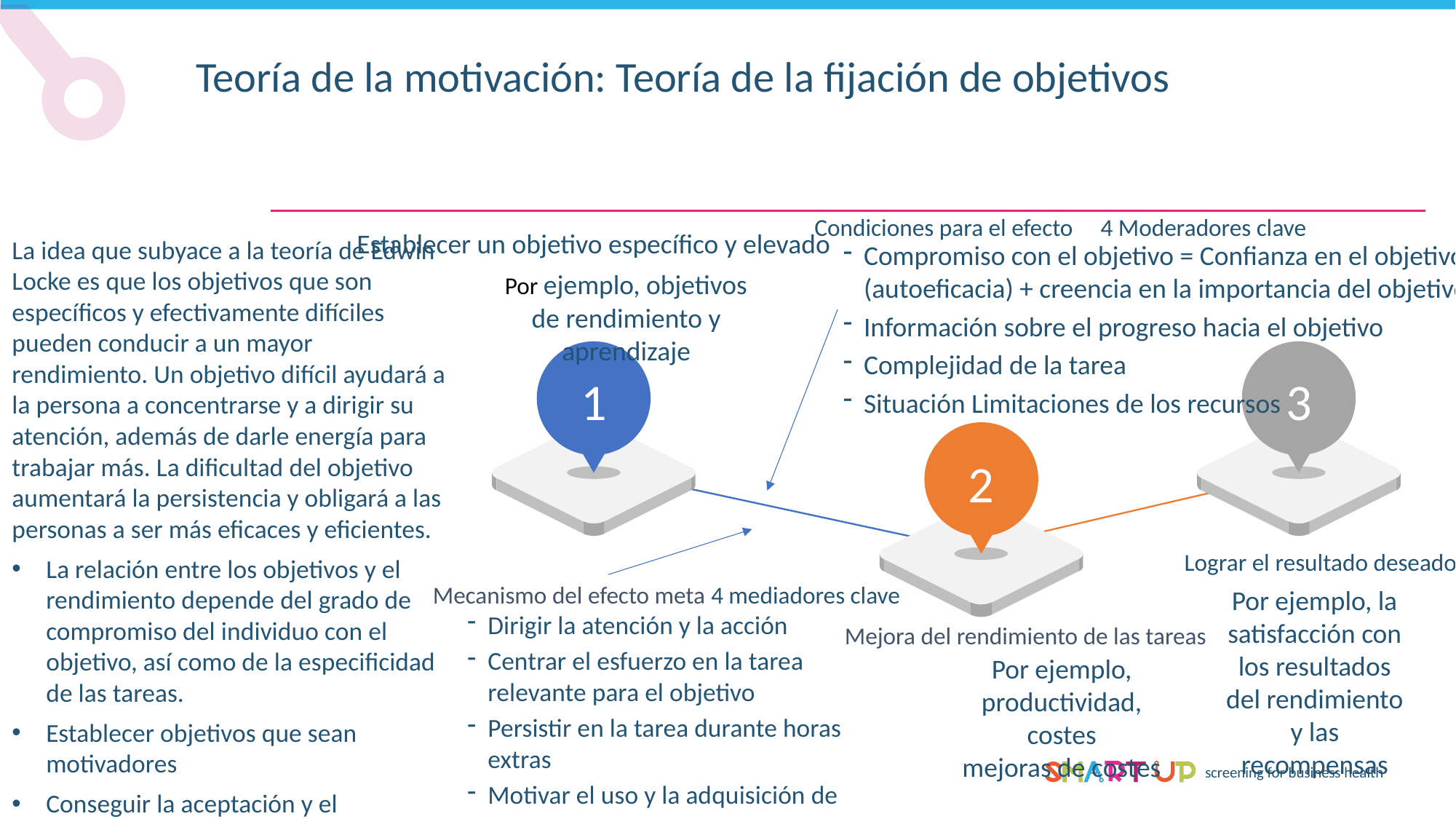

Teoría de la motivación: Teoría de la fijación de objetivos
Condiciones para el efecto     4 Moderadores clave

Establecer un objetivo específico y elevado
La idea que subyace a la teoría de Edwin Locke es que los objetivos que son específicos y efectivamente difíciles pueden conducir a un mayor rendimiento. Un objetivo difícil ayudará a la persona a concentrarse y a dirigir su atención, además de darle energía para trabajar más. La dificultad del objetivo aumentará la persistencia y obligará a las personas a ser más eficaces y eficientes.
La relación entre los objetivos y el rendimiento depende del grado de compromiso del individuo con el objetivo, así como de la especificidad de las tareas.
Establecer objetivos que sean motivadores
Conseguir la aceptación y el compromiso
La retroalimentación sobre el progreso mantiene la motivación
Compromiso con el objetivo = Confianza en el objetivo (autoeficacia) + creencia en la importancia del objetivo
Información sobre el progreso hacia el objetivo
Complejidad de la tarea
Situación Limitaciones de los recursos
Por ejemplo, objetivos de rendimiento y aprendizaje

3

1

2

Lograr el resultado deseado
Mecanismo del efecto meta 4 mediadores clave

Por ejemplo, la satisfacción con los resultados del rendimiento y las recompensas
Dirigir la atención y la acción
Centrar el esfuerzo en la tarea relevante para el objetivo
Persistir en la tarea durante horas extras
Motivar el uso y la adquisición de
Estrategias/habilidades/conocimientos necesarios
Mejora del rendimiento de las tareas
Por ejemplo, productividad, costes
mejoras de costes